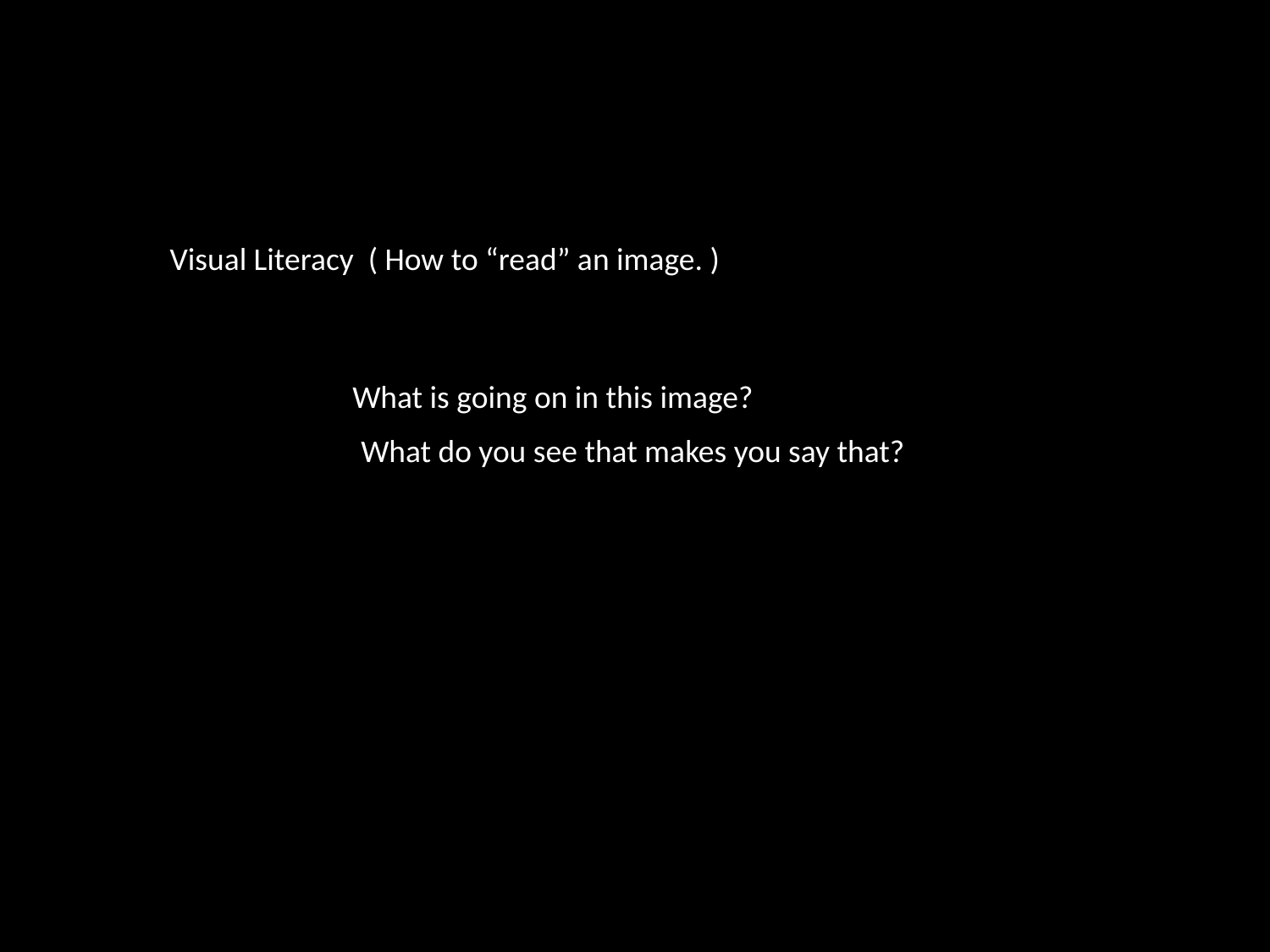

Visual Literacy  ( How to “read” an image. )
What is going on in this image?
What do you see that makes you say that?